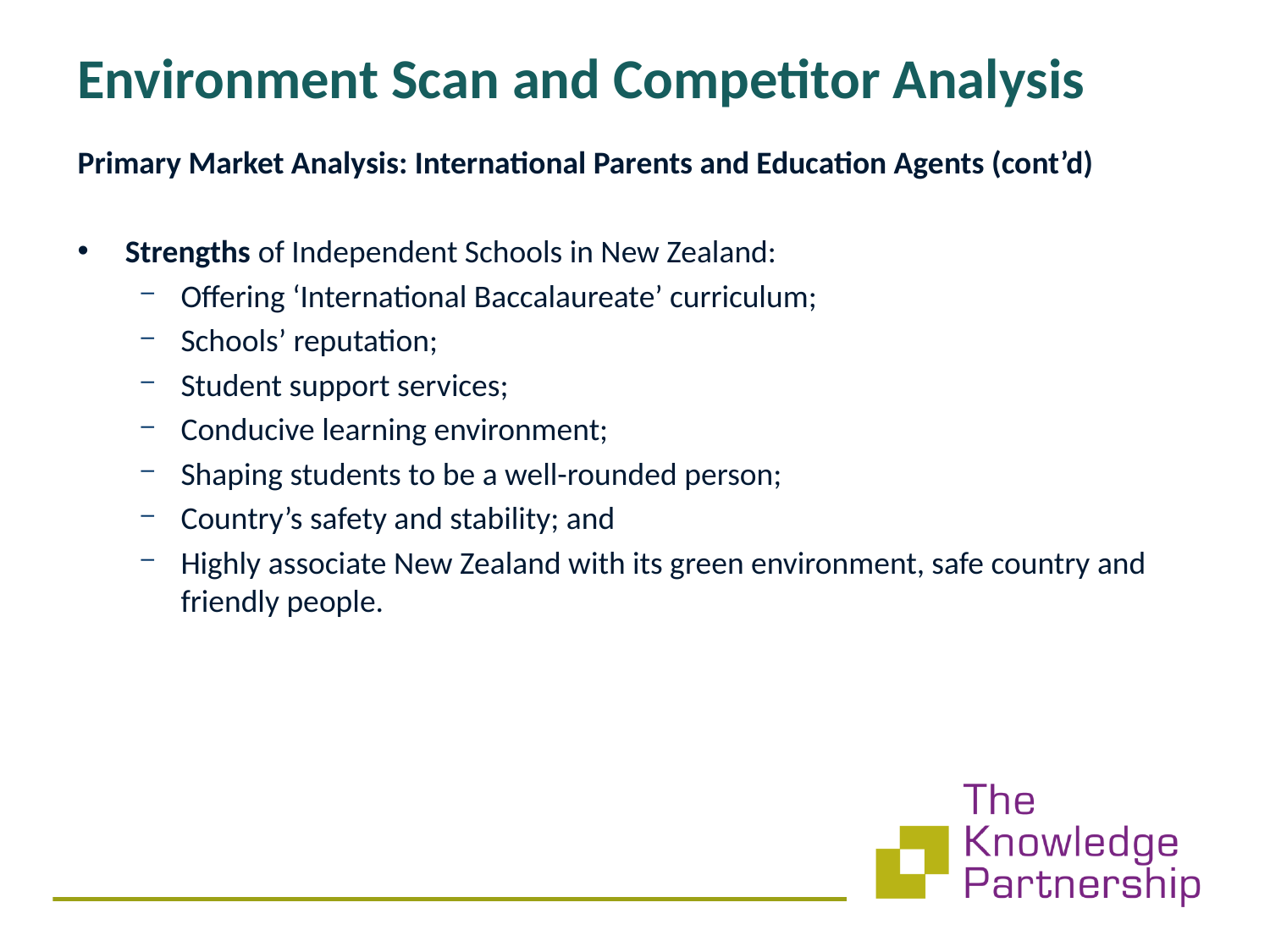

Environment Scan and Competitor Analysis
Primary Market Analysis: International Parents and Education Agents (cont’d)

Strengths of Independent Schools in New Zealand:
Offering ‘International Baccalaureate’ curriculum;
Schools’ reputation;
Student support services;
Conducive learning environment;
Shaping students to be a well-rounded person;
Country’s safety and stability; and
Highly associate New Zealand with its green environment, safe country and friendly people.